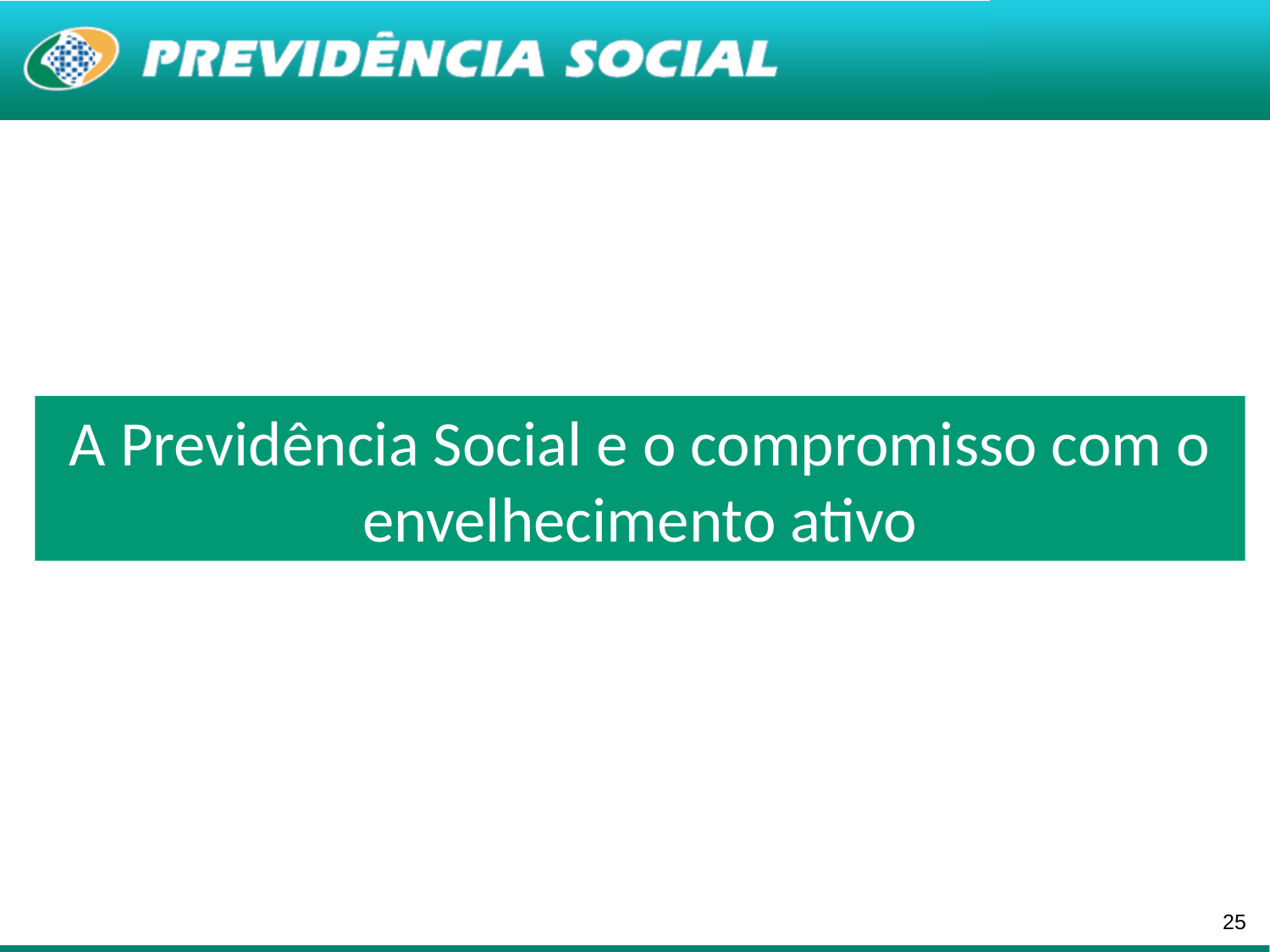

A Previdência Social e o compromisso com o envelhecimento ativo